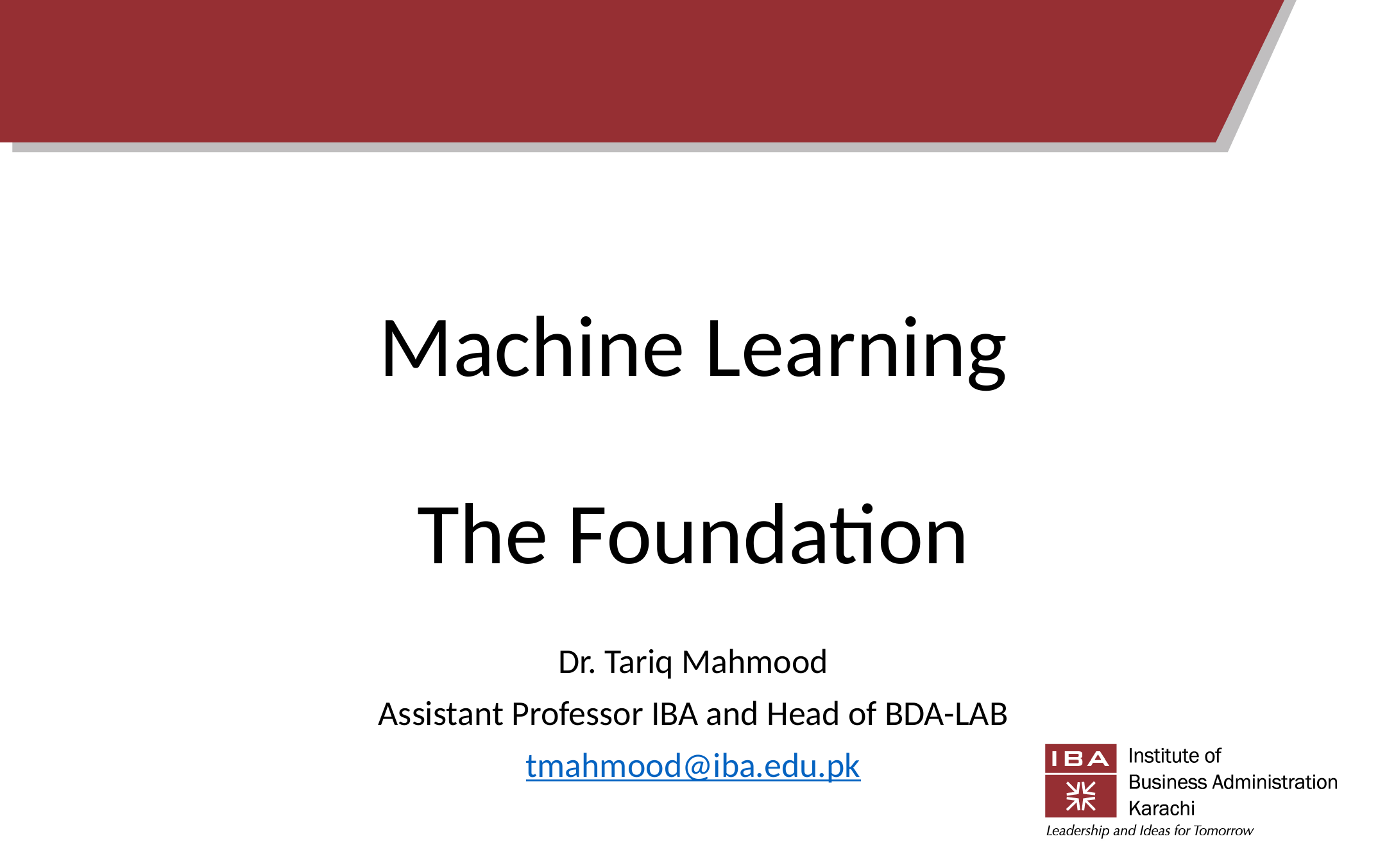

# Machine Learning The Foundation
Dr. Tariq Mahmood
Assistant Professor IBA and Head of BDA-LAB
tmahmood@iba.edu.pk